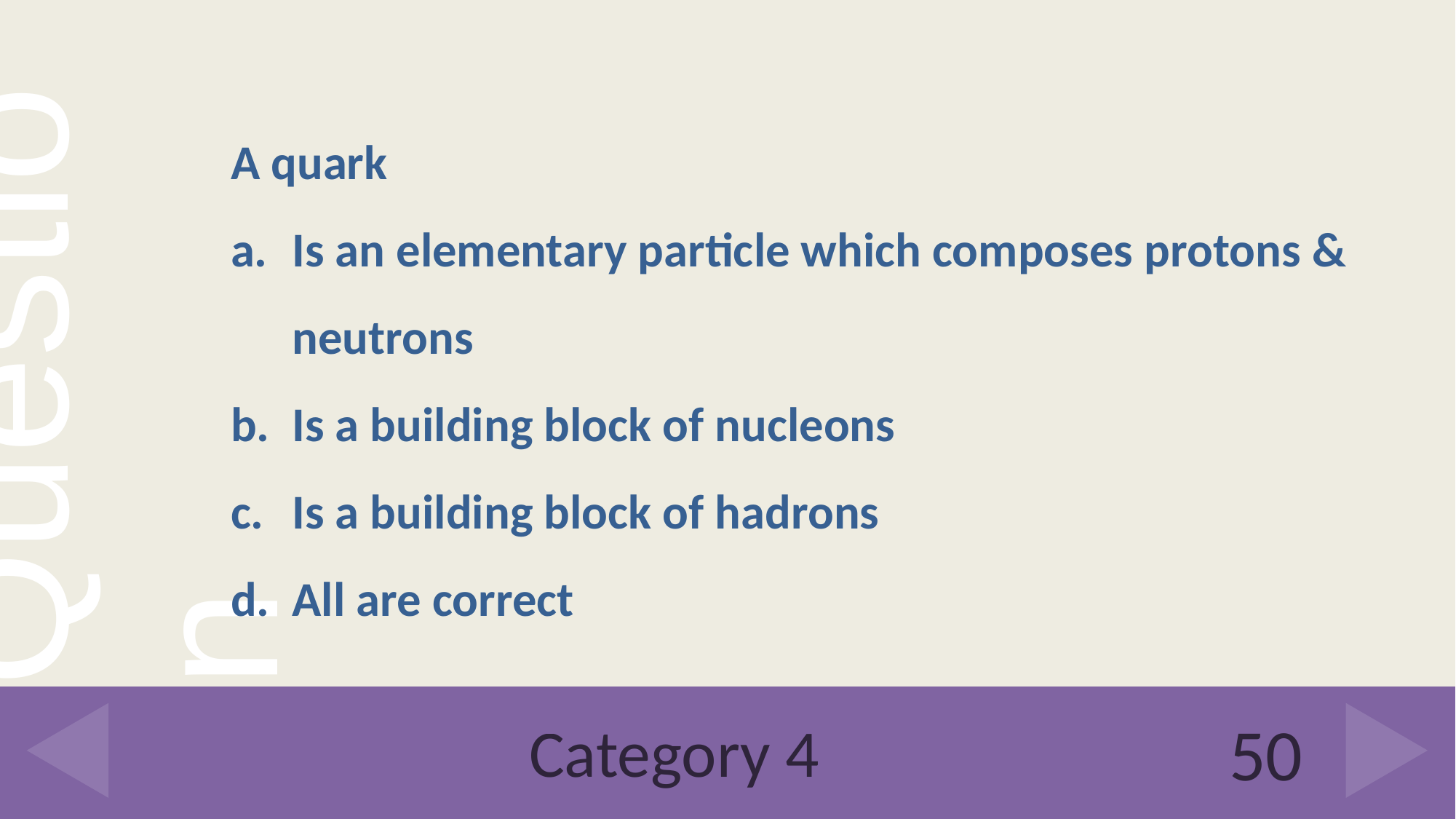

A quark
Is an elementary particle which composes protons & neutrons
Is a building block of nucleons
Is a building block of hadrons
All are correct
# Category 4
50